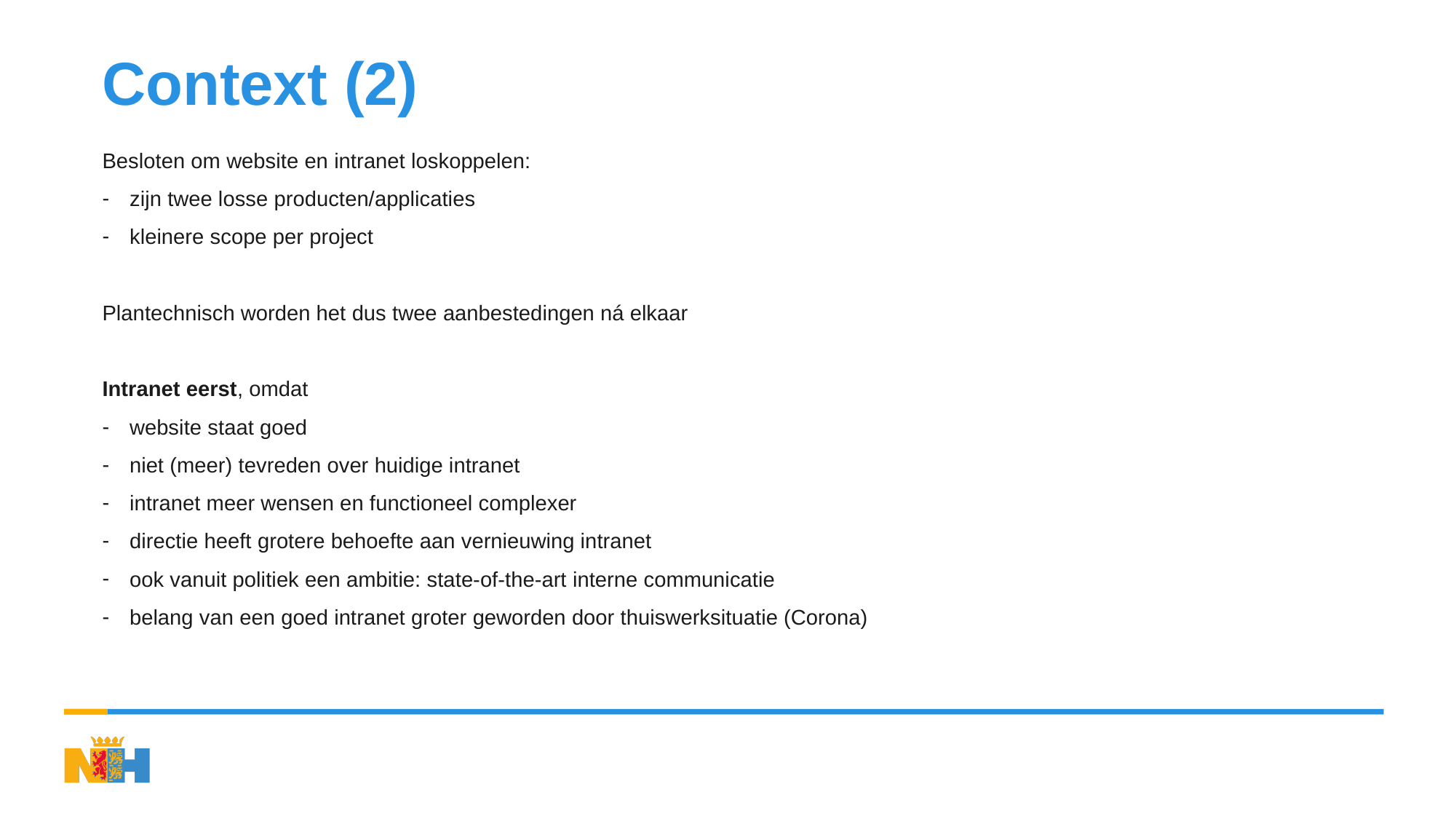

# Context (2)
Besloten om website en intranet loskoppelen:
zijn twee losse producten/applicaties
kleinere scope per project

Plantechnisch worden het dus twee aanbestedingen ná elkaar

Intranet eerst, omdat
website staat goed
niet (meer) tevreden over huidige intranet
intranet meer wensen en functioneel complexer
directie heeft grotere behoefte aan vernieuwing intranet
ook vanuit politiek een ambitie: state-of-the-art interne communicatie
belang van een goed intranet groter geworden door thuiswerksituatie (Corona)